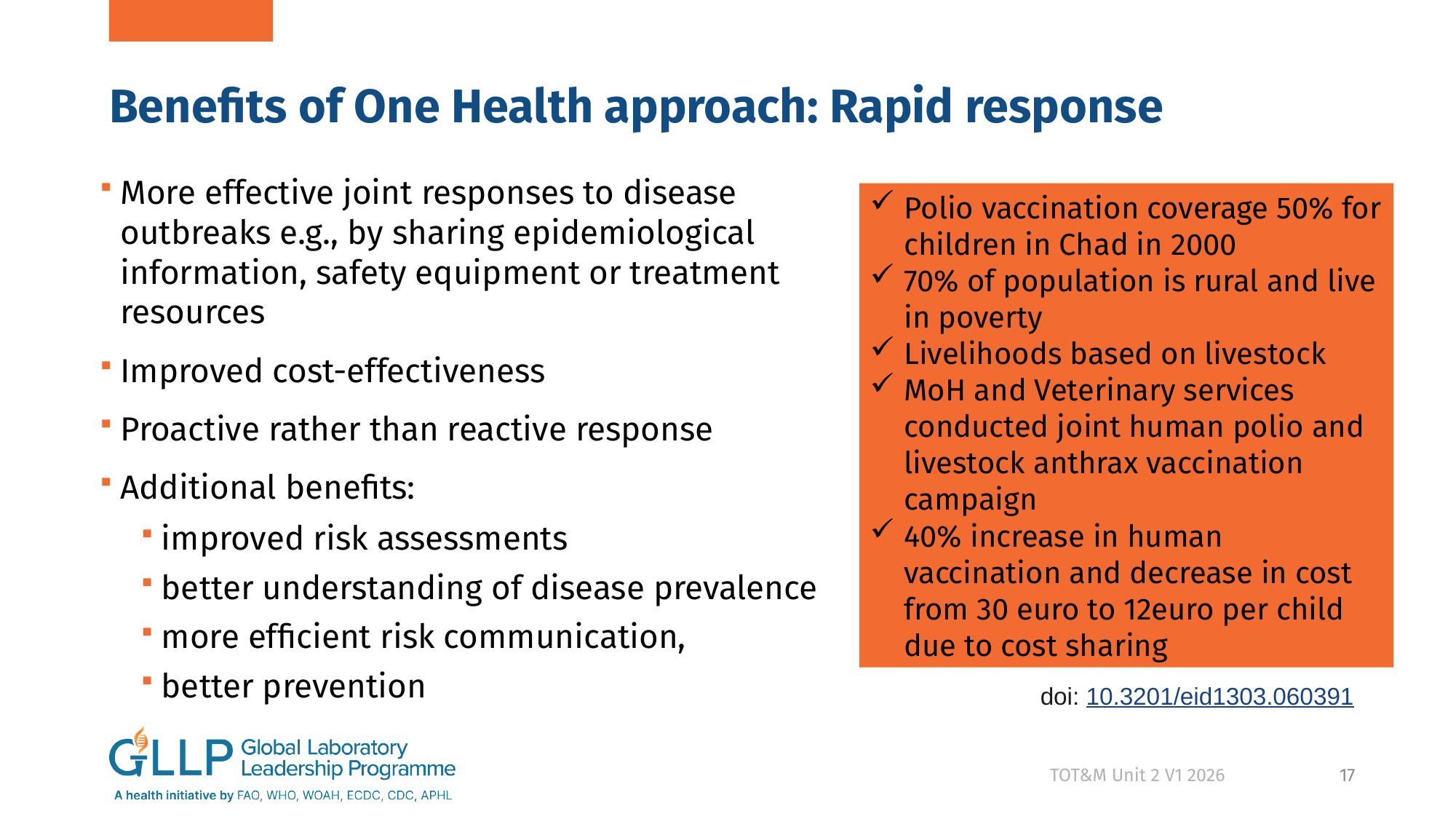

# Benefits of One Health approach: Rapid response
More effective joint responses to disease outbreaks e.g., by sharing epidemiological information, safety equipment or treatment resources
Improved cost-effectiveness
Proactive rather than reactive response
Additional benefits:
improved risk assessments
better understanding of disease prevalence
more efficient risk communication,
better prevention
Polio vaccination coverage 50% for children in Chad in 2000
70% of population is rural and live in poverty
Livelihoods based on livestock
MoH and Veterinary services conducted joint human polio and livestock anthrax vaccination campaign
40% increase in human vaccination and decrease in cost from 30 euro to 12euro per child due to cost sharing
doi: 10.3201/eid1303.060391
TOT&M Unit 2 V1 2026
17